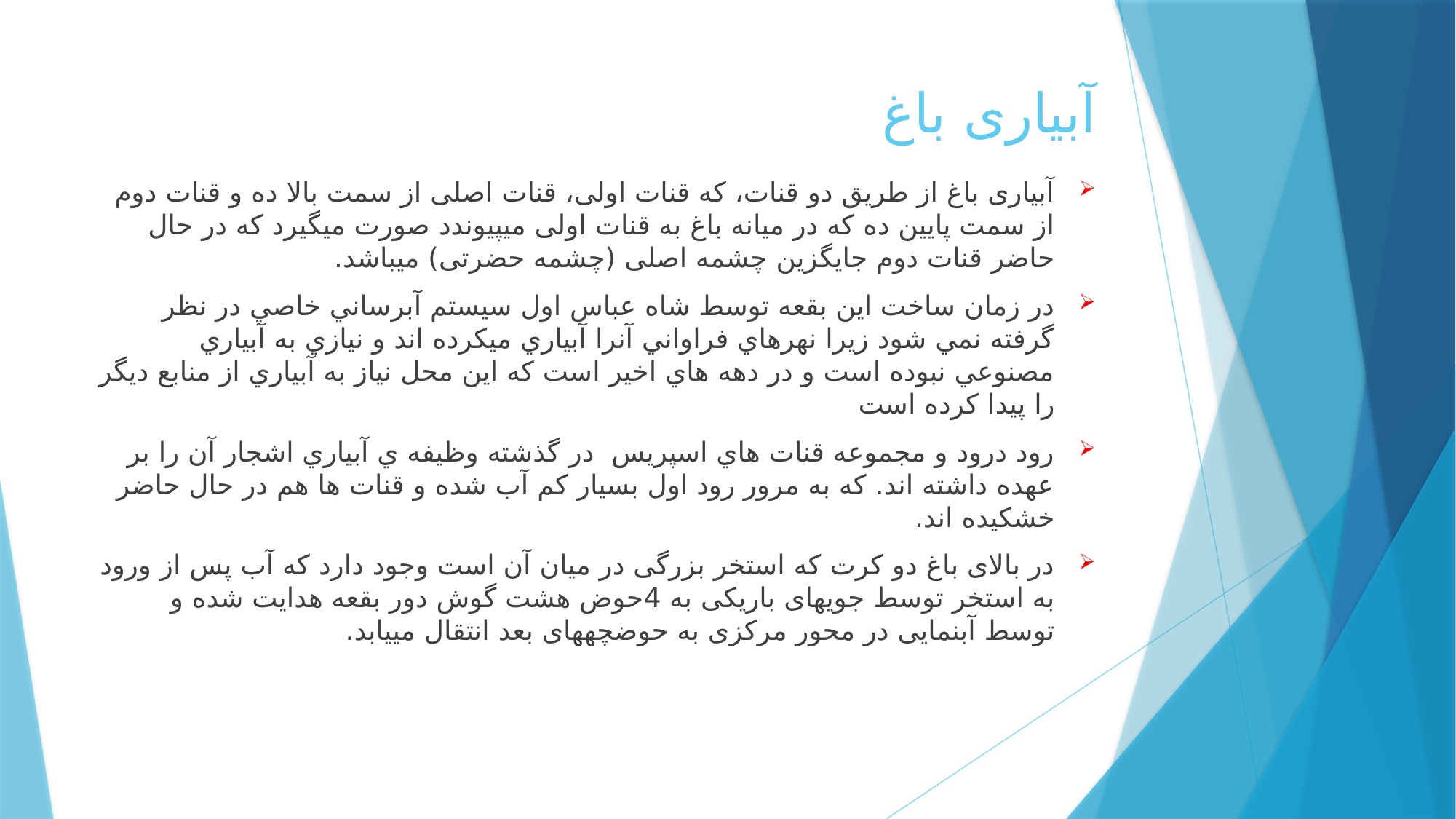

# آبیاری باغ
آبیاری باغ از طریق دو قنات، که قنات اولی، قنات اصلی از سمت بالا ده و قنات دوم از سمت پایین ده که در میانه باغ به قنات اولی می‎پیوندد صورت می‎گیرد که در حال حاضر قنات دوم جایگزین چشمه اصلی (چشمه حضرتی) می‎باشد.
در زمان ساخت اين بقعه توسط شاه عباس اول سيستم آبرساني خاصي در نظر گرفته نمي شود زيرا نهرهاي فراواني آنرا آبياري ميكرده اند و نيازي به آبياري مصنوعي نبوده است و در دهه هاي اخير است كه اين محل نياز به آبياري از منابع ديگر را پيدا كرده است
رود درود و مجموعه قنات هاي اسپريس  در گذشته وظيفه ي آبياري اشجار آن را بر عهده داشته اند. كه به مرور رود اول بسيار كم آب شده و قنات ها هم در حال حاضر خشكيده اند.
در بالای باغ دو کرت که استخر بزرگی در میان آن است وجود دارد که آب پس از ورود به استخر توسط جویهای باریکی به 4حوض هشت گوش دور بقعه هدایت شده و توسط آبنمایی در محور مرکزی به حوضچه‎های بعد انتقال می‎یابد.